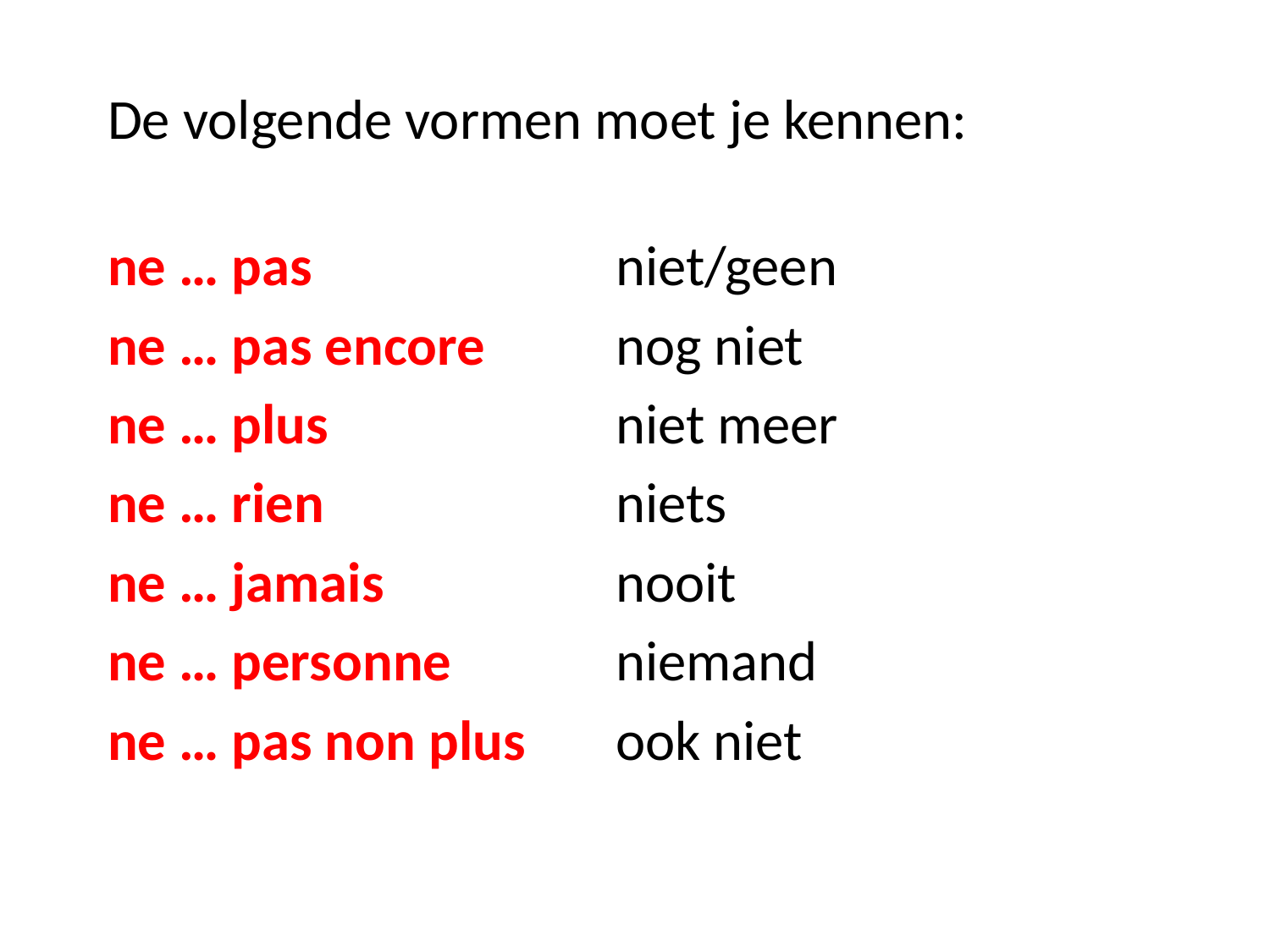

De volgende vormen moet je kennen:
ne … pas			niet/geen
ne … pas encore		nog niet
ne … plus			niet meer
ne … rien			niets
ne … jamais		nooit
ne … personne		niemand
ne … pas non plus	ook niet